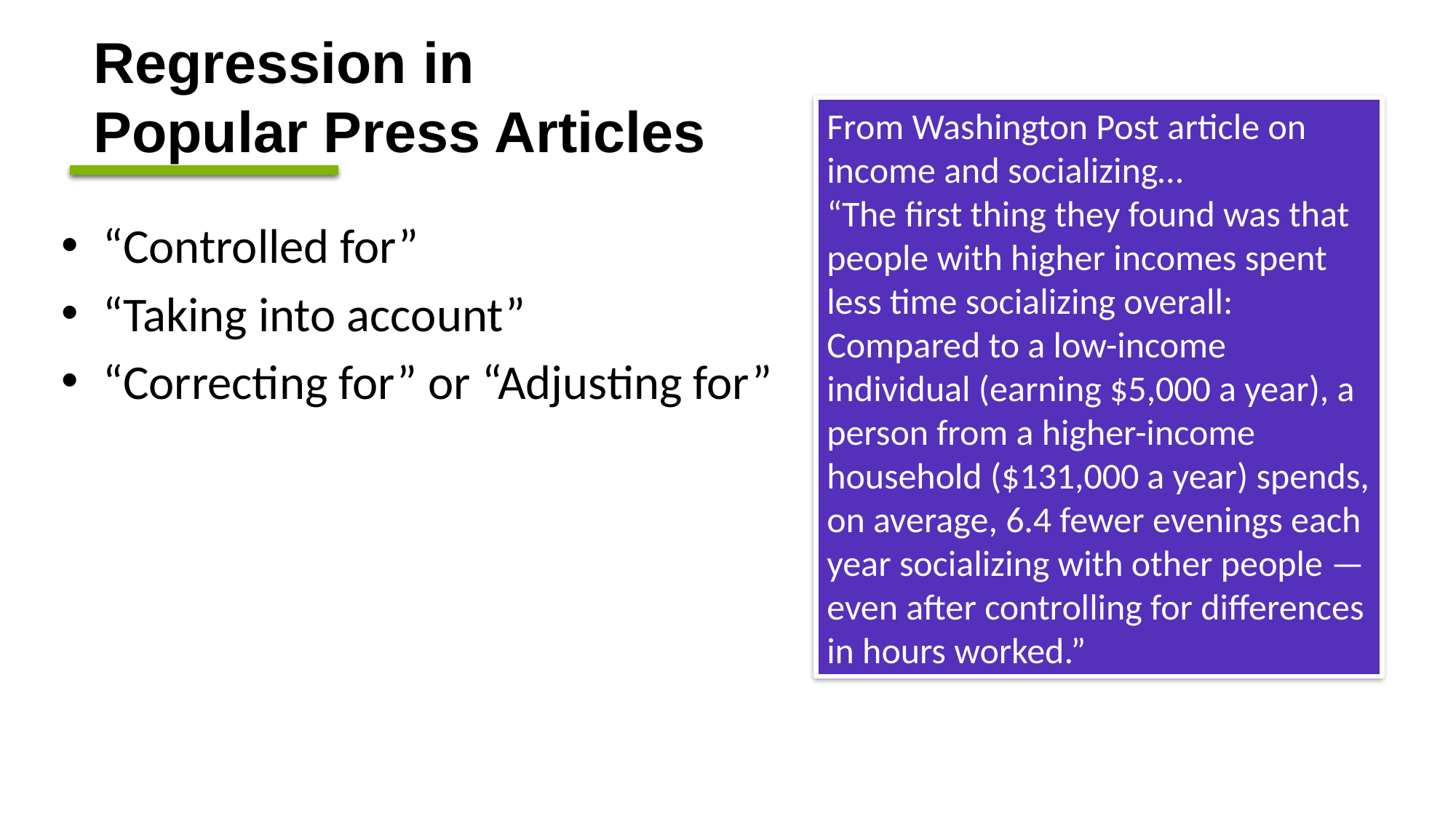

# Regression in Popular Press Articles
From Washington Post article on income and socializing…
“The first thing they found was that people with higher incomes spent less time socializing overall: Compared to a low-income individual (earning $5,000 a year), a person from a higher-income household ($131,000 a year) spends, on average, 6.4 fewer evenings each year socializing with other people — even after controlling for differences in hours worked.”
“Controlled for”
“Taking into account”
“Correcting for” or “Adjusting for”